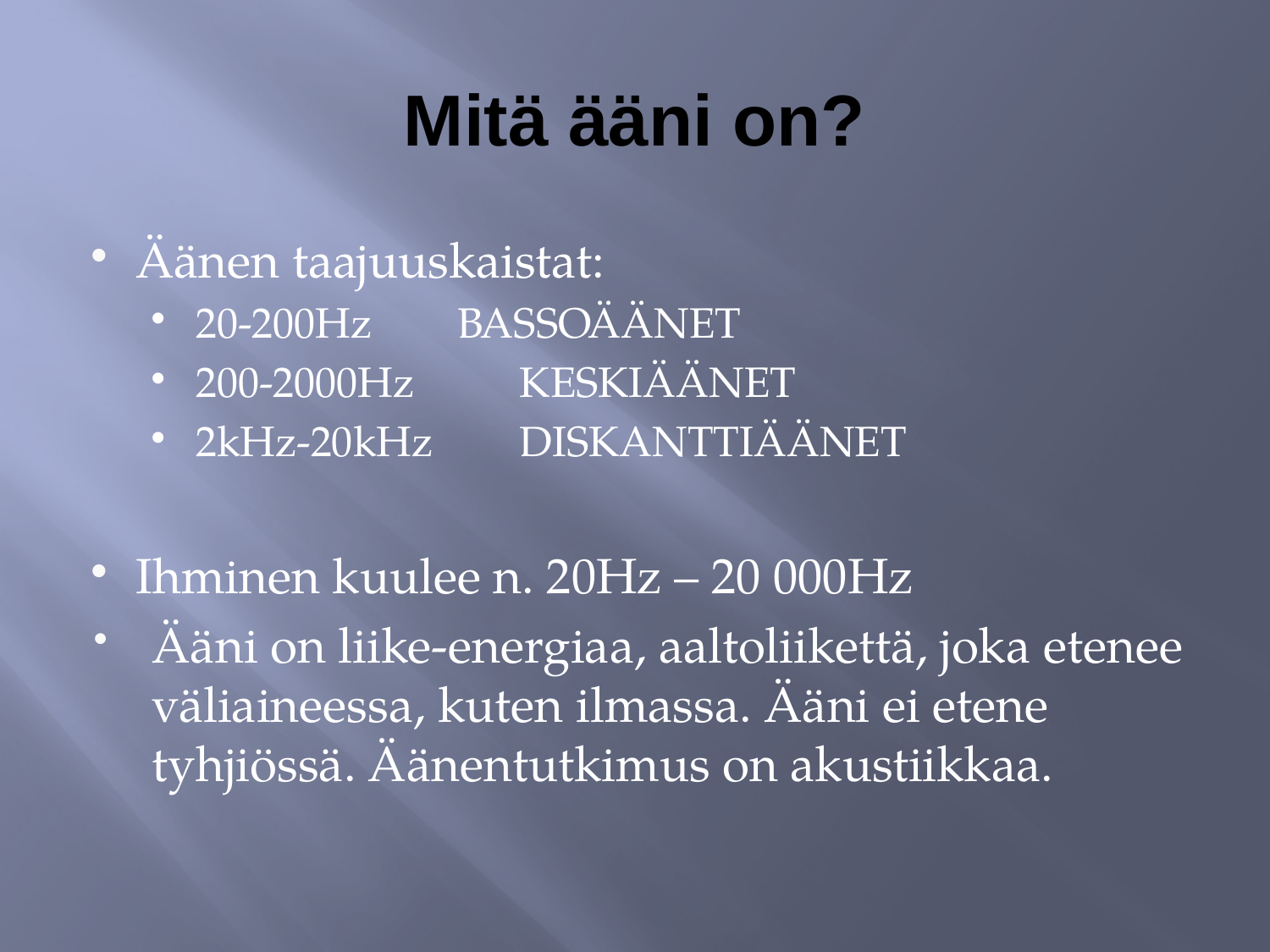

# Mitä ääni on?
Äänen taajuuskaistat:
20-200Hz		BASSOÄÄNET
200-2000Hz		KESKIÄÄNET
2kHz-20kHz		DISKANTTIÄÄNET

Ihminen kuulee n. 20Hz – 20 000Hz
Ääni on liike-energiaa, aaltoliikettä, joka etenee väliaineessa, kuten ilmassa. Ääni ei etene tyhjiössä. Äänentutkimus on akustiikkaa.